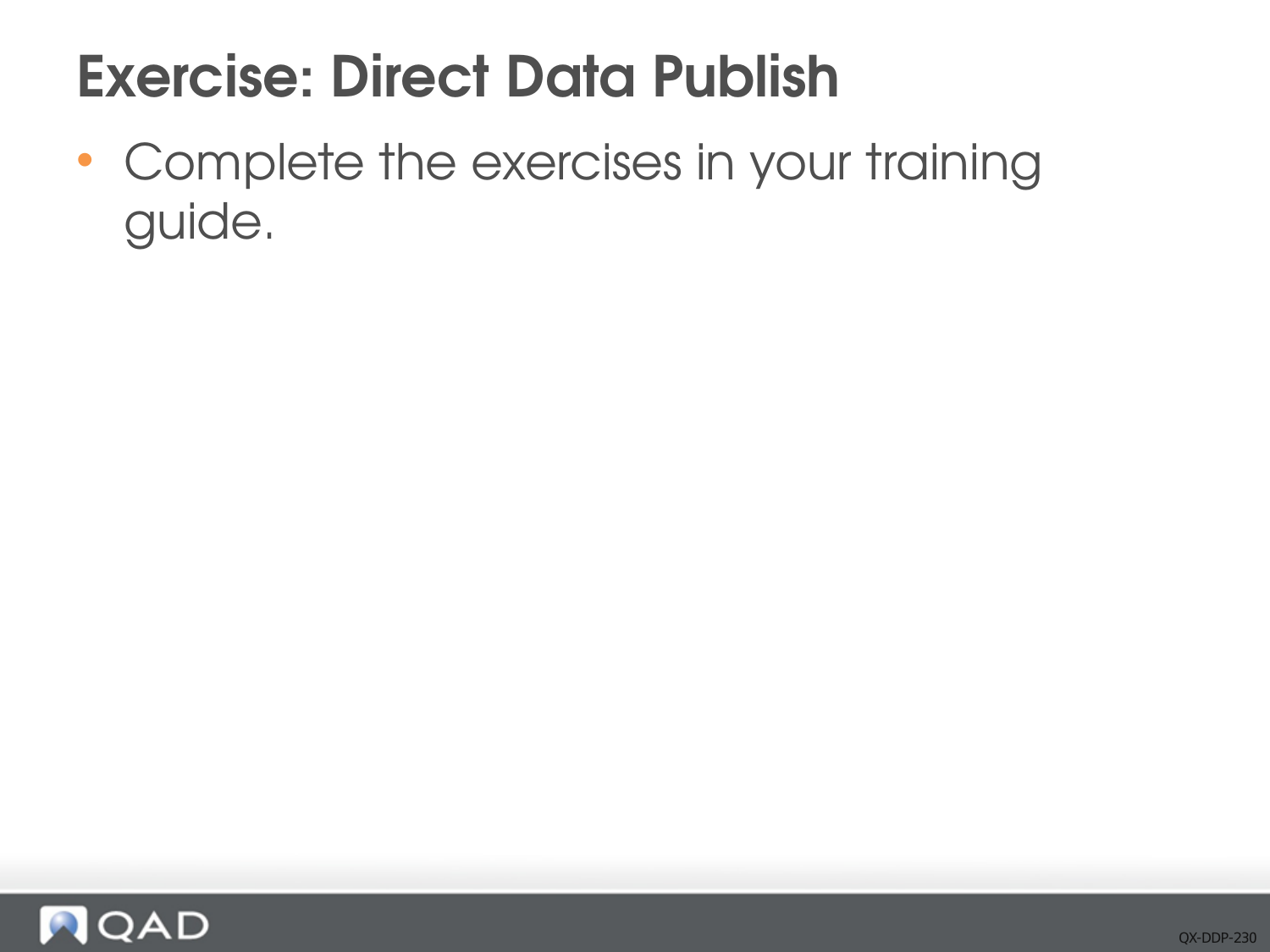

# Exercise: Direct Data Publish
Complete the exercises in your training guide.
QX-DDP-230